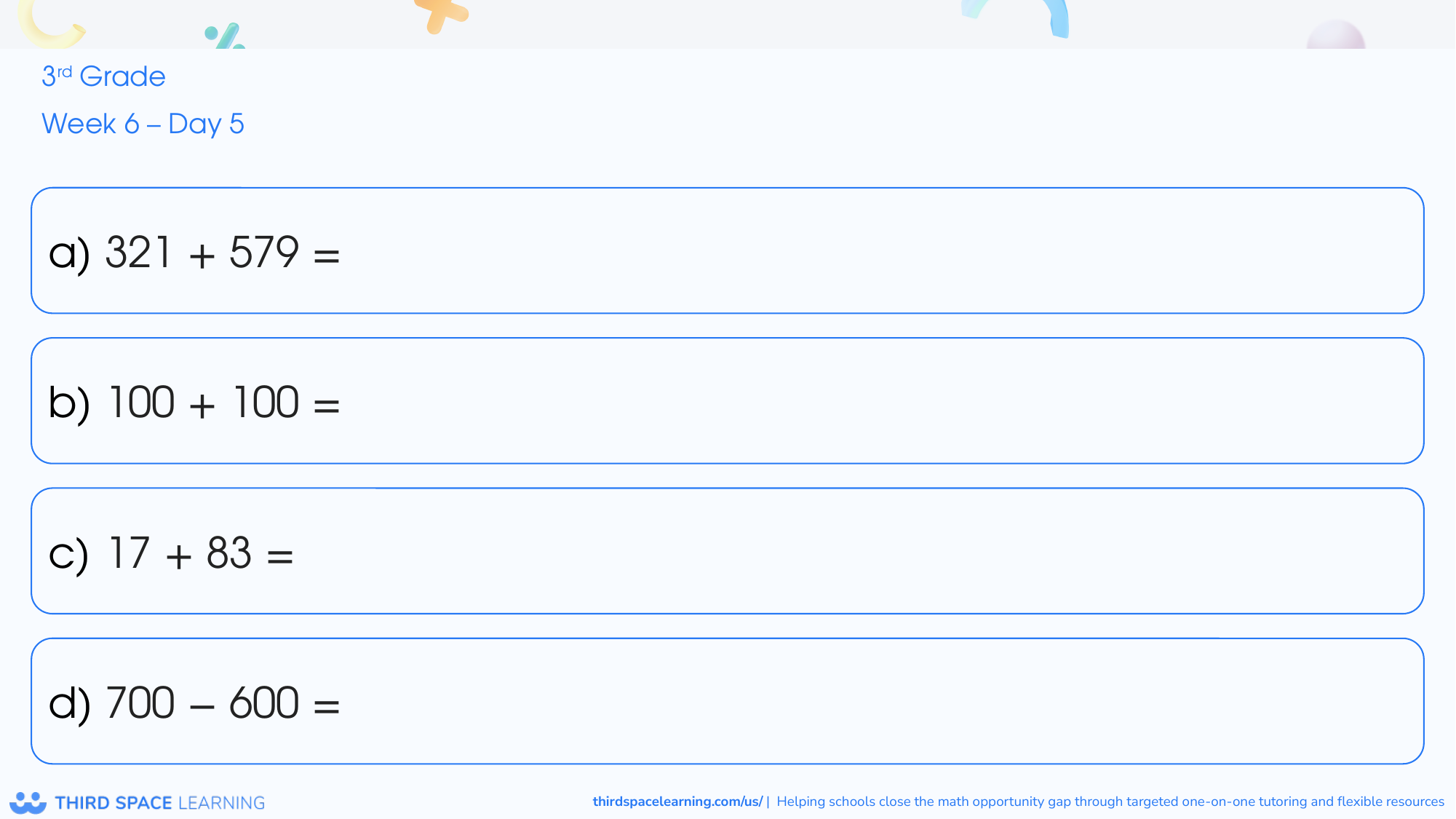

3rd Grade
Week 6 – Day 5
321 + 579 =
100 + 100 =
17 + 83 =
700 − 600 =